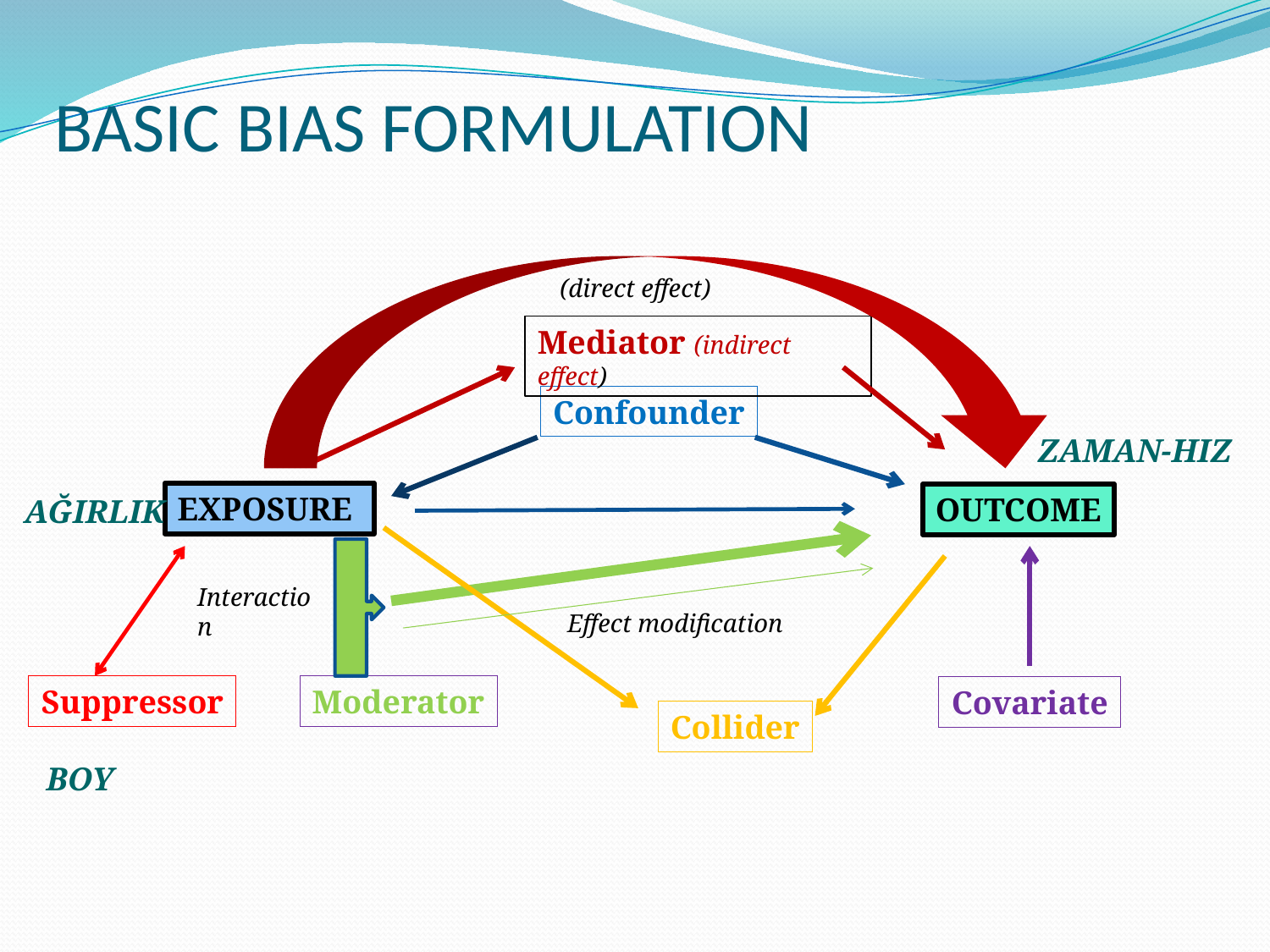

# BASIC BIAS FORMULATION

(direct effect)
Mediator (indirect effect)
Confounder
ZAMAN-HIZ
EXPOSURE
OUTCOME
AĞIRLIK

Interaction
Effect modification
Suppressor
Moderator
Covariate
Collider
BOY